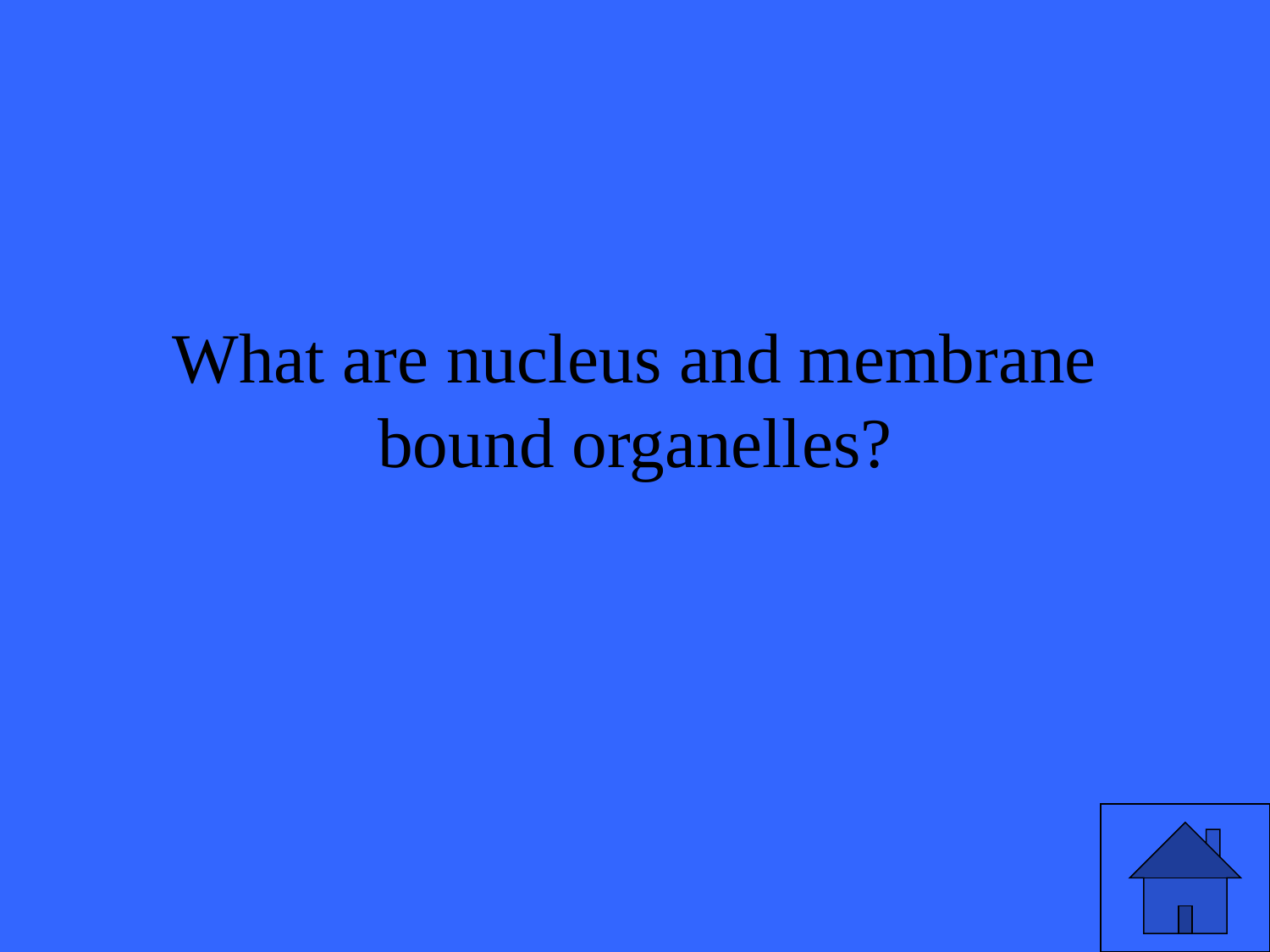

# What are nucleus and membrane bound organelles?